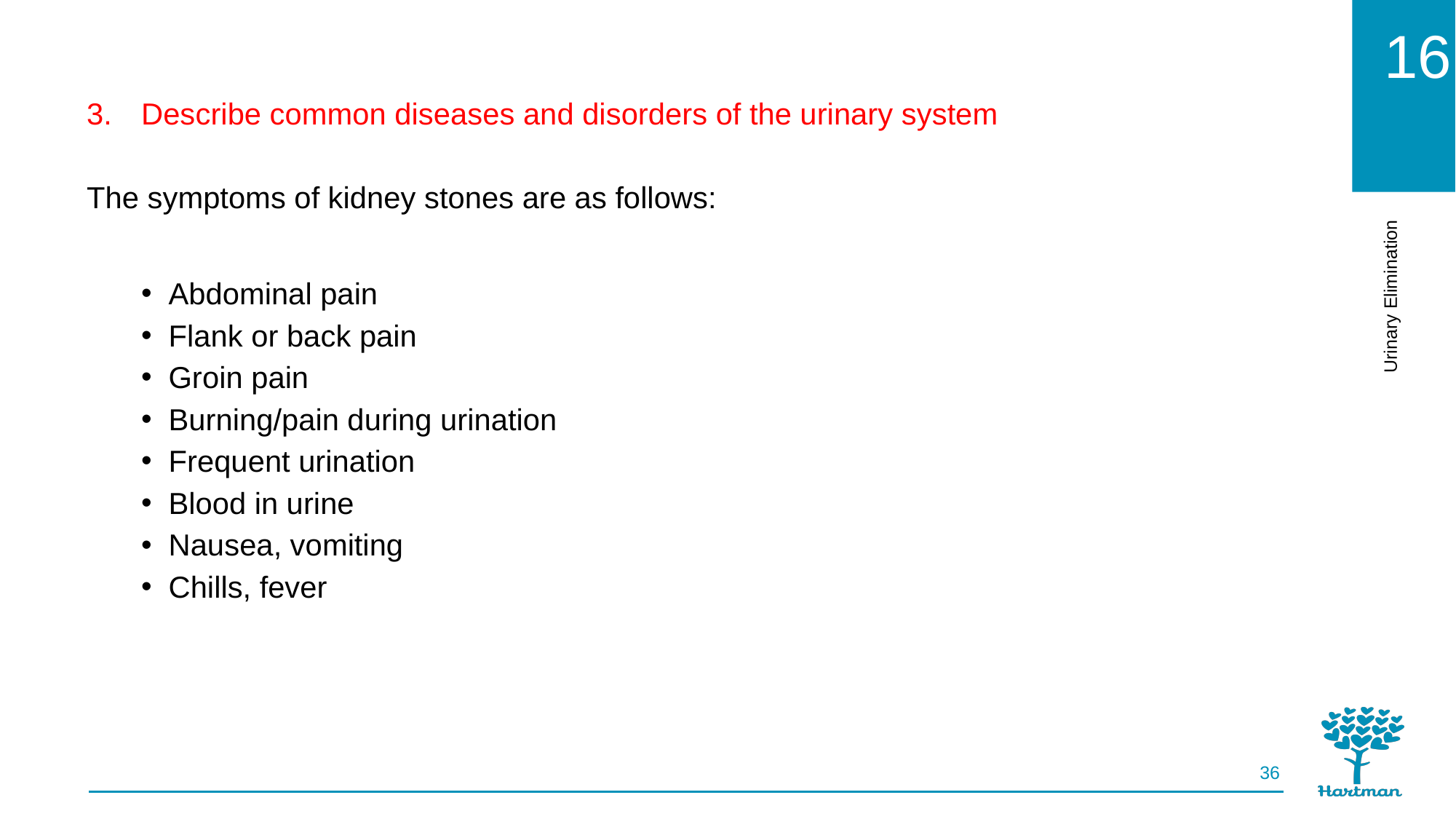

Describe common diseases and disorders of the urinary system

The symptoms of kidney stones are as follows:

Abdominal pain
Flank or back pain
Groin pain
Burning/pain during urination
Frequent urination
Blood in urine
Nausea, vomiting
Chills, fever

36